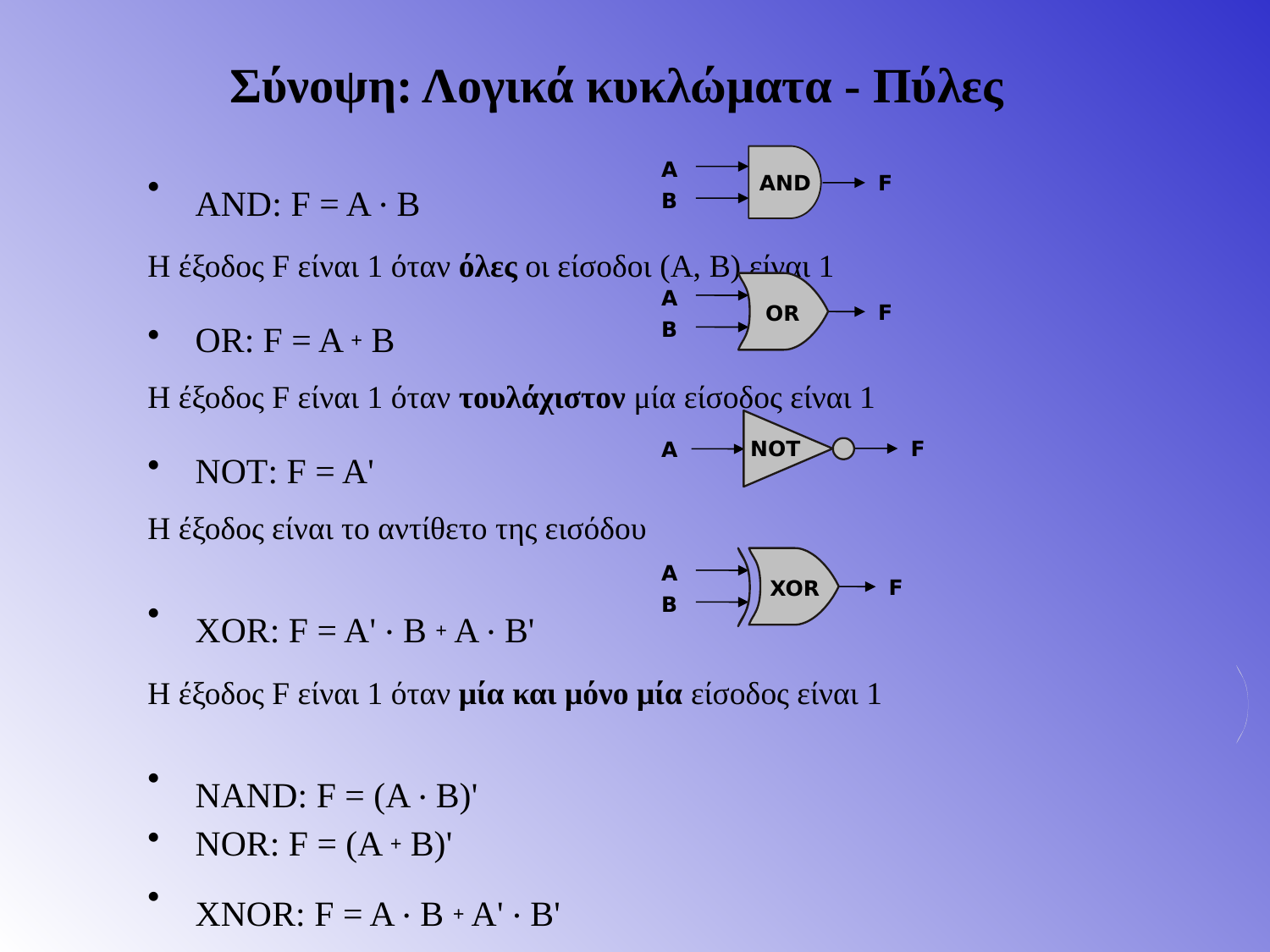

# Σύνοψη: Λογικά κυκλώματα - Πύλες
AND: F = A . B

Η έξοδος F είναι 1 όταν όλες οι είσοδοι (A, B) είναι 1

OR: F = A + B

Η έξοδος F είναι 1 όταν τουλάχιστον μία είσοδος είναι 1

NOT: F = A'

Η έξοδος είναι το αντίθετο της εισόδου

XOR: F = A' . B + A . B'

Η έξοδος F είναι 1 όταν μία και μόνο μία είσοδος είναι 1

NAND: F = (A . B)'
NOR: F = (A + B)'
XNOR: F = A . B + A' . B'

AND
A

F

B

OR
A

F

B

NOT
F
A

XOR
A

F

B